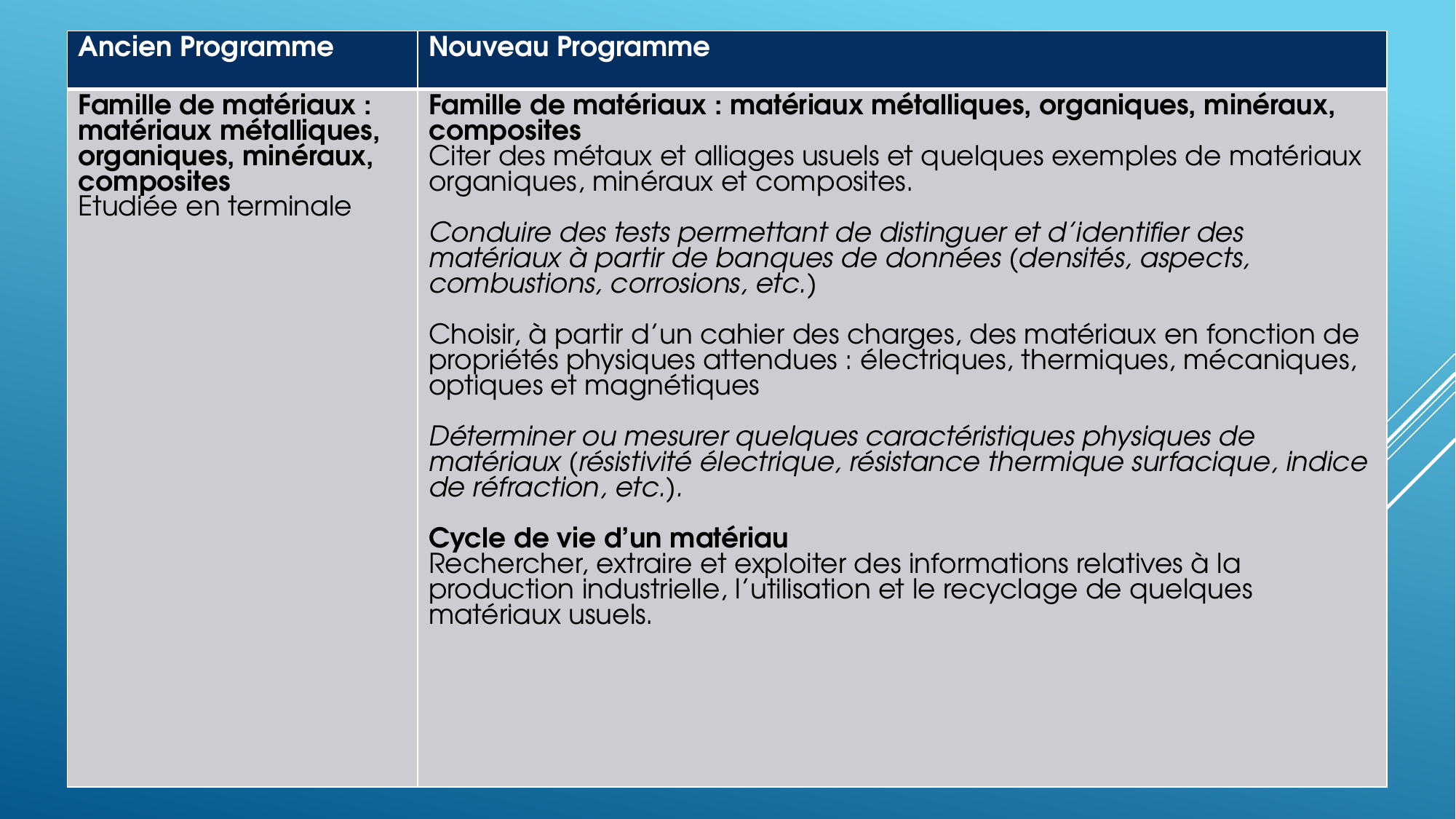

| Ancien Programme | Nouveau Programme |
| --- | --- |
| Famille de matériaux : matériaux métalliques, organiques, minéraux, composites Etudiée en terminale | Famille de matériaux : matériaux métalliques, organiques, minéraux, composites Citer des métaux et alliages usuels et quelques exemples de matériaux organiques, minéraux et composites. Conduire des tests permettant de distinguer et d’identifier des matériaux à partir de banques de données (densités, aspects, combustions, corrosions, etc.) Choisir, à partir d’un cahier des charges, des matériaux en fonction de propriétés physiques attendues : électriques, thermiques, mécaniques, optiques et magnétiques Déterminer ou mesurer quelques caractéristiques physiques de matériaux (résistivité électrique, résistance thermique surfacique, indice de réfraction, etc.). Cycle de vie d’un matériau Rechercher, extraire et exploiter des informations relatives à la production industrielle, l’utilisation et le recyclage de quelques matériaux usuels. |